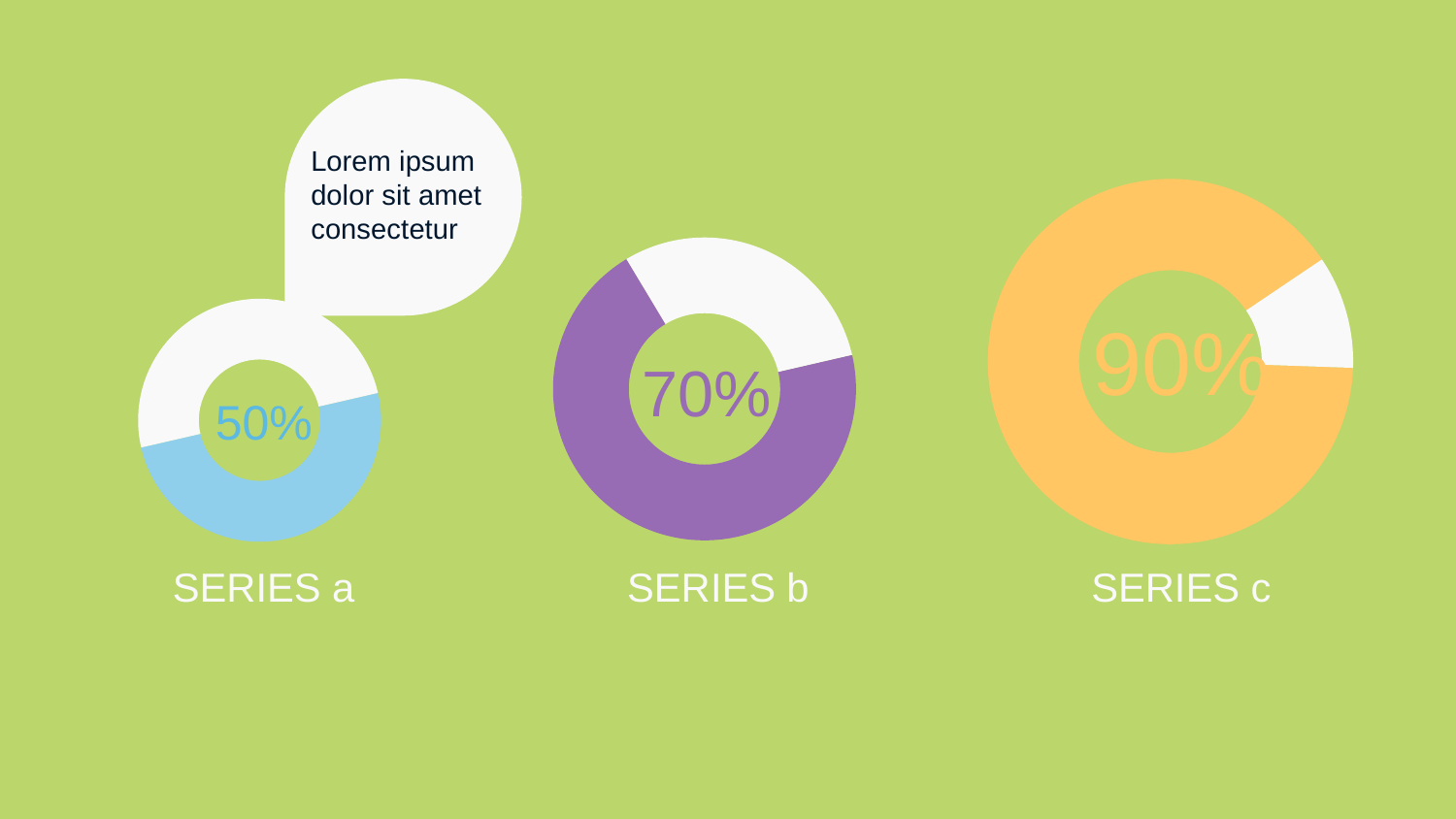

Lorem ipsum dolor sit amet consectetur

### Chart

| Category |  |
|---|---|

### Chart

| Category |  |
|---|---|

### Chart

| Category |  |
|---|---|
90%
70%
50%
SERIES a
SERIES b
SERIES c